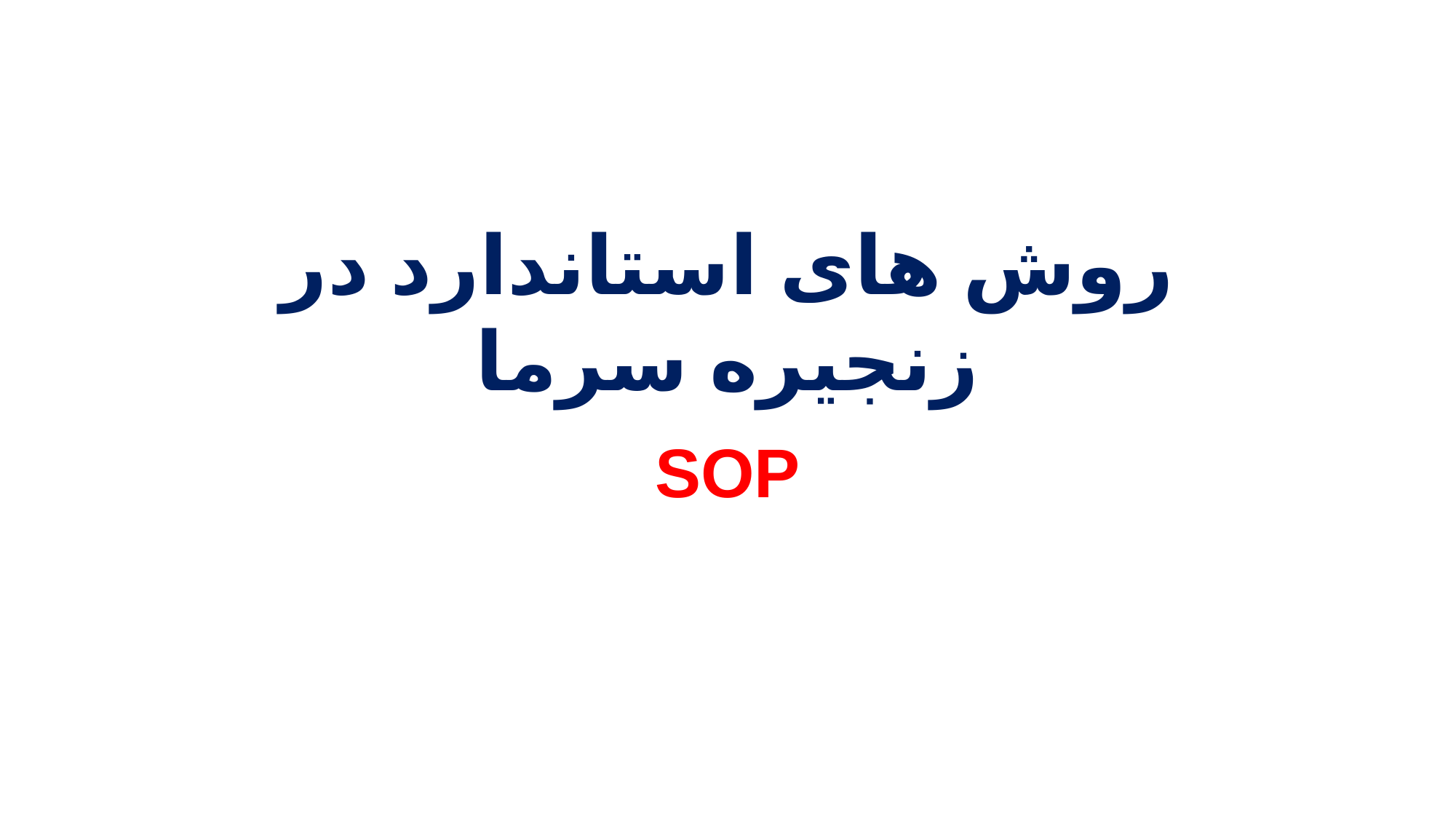

# روش های استاندارد در زنجیره سرما
SOP